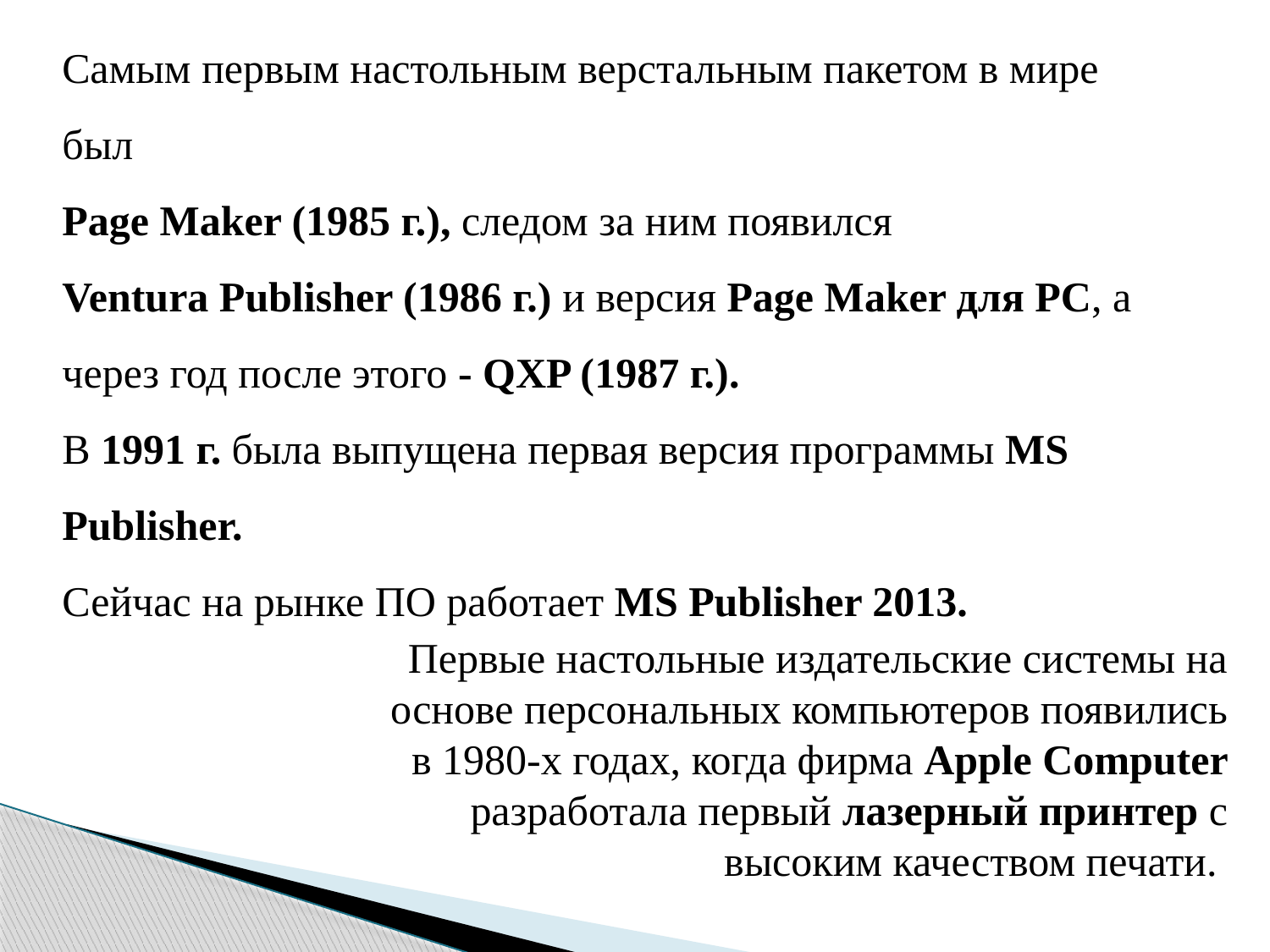

Cамым первым настольным верстальным пакетом в мире был
Page Maker (1985 г.), следом за ним появился
Ventura Publisher (1986 г.) и версия Page Maker для PC, а через год после этого - QXP (1987 г.).
В 1991 г. была выпущена первая версия программы MS Publisher.
Сейчас на рынке ПО работает MS Publisher 2013.
Первые настольные издательские системы на основе персональных компьютеров появились в 1980-х годах, когда фирма Apple Computer разработала первый лазерный принтер с высоким качеством печати.